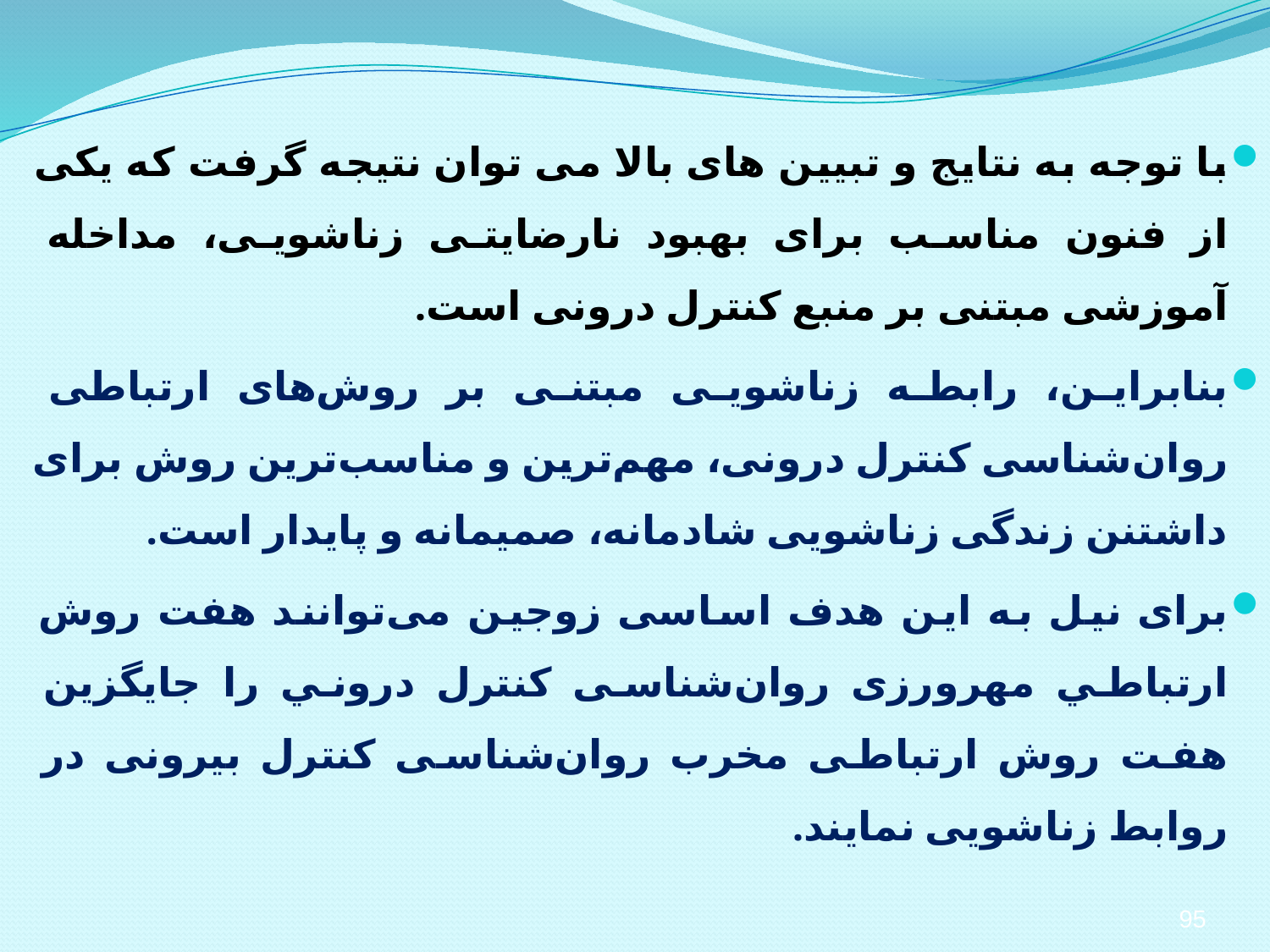

با توجه به نتایج و تبیین های بالا می توان نتیجه گرفت که یکی از فنون مناسب برای بهبود نارضایتی زناشویی، مداخله آموزشی مبتنی بر منبع کنترل درونی است.
بنابراین، رابطه زناشویی مبتنی بر روش‌های ارتباطی روان‌شناسی کنترل درونی، مهم‌ترین و مناسب‌ترین روش برای داشتنن زندگی زناشویی شادمانه، صمیمانه و پایدار است.
برای نیل به این هدف اساسی زوجین می‌توانند هفت روش‌ ارتباطي مهرورزی روان‌شناسی كنترل دروني را جایگزین هفت روش ارتباطی مخرب روان‌شناسی کنترل بیرونی در روابط زناشویی نمایند.
95